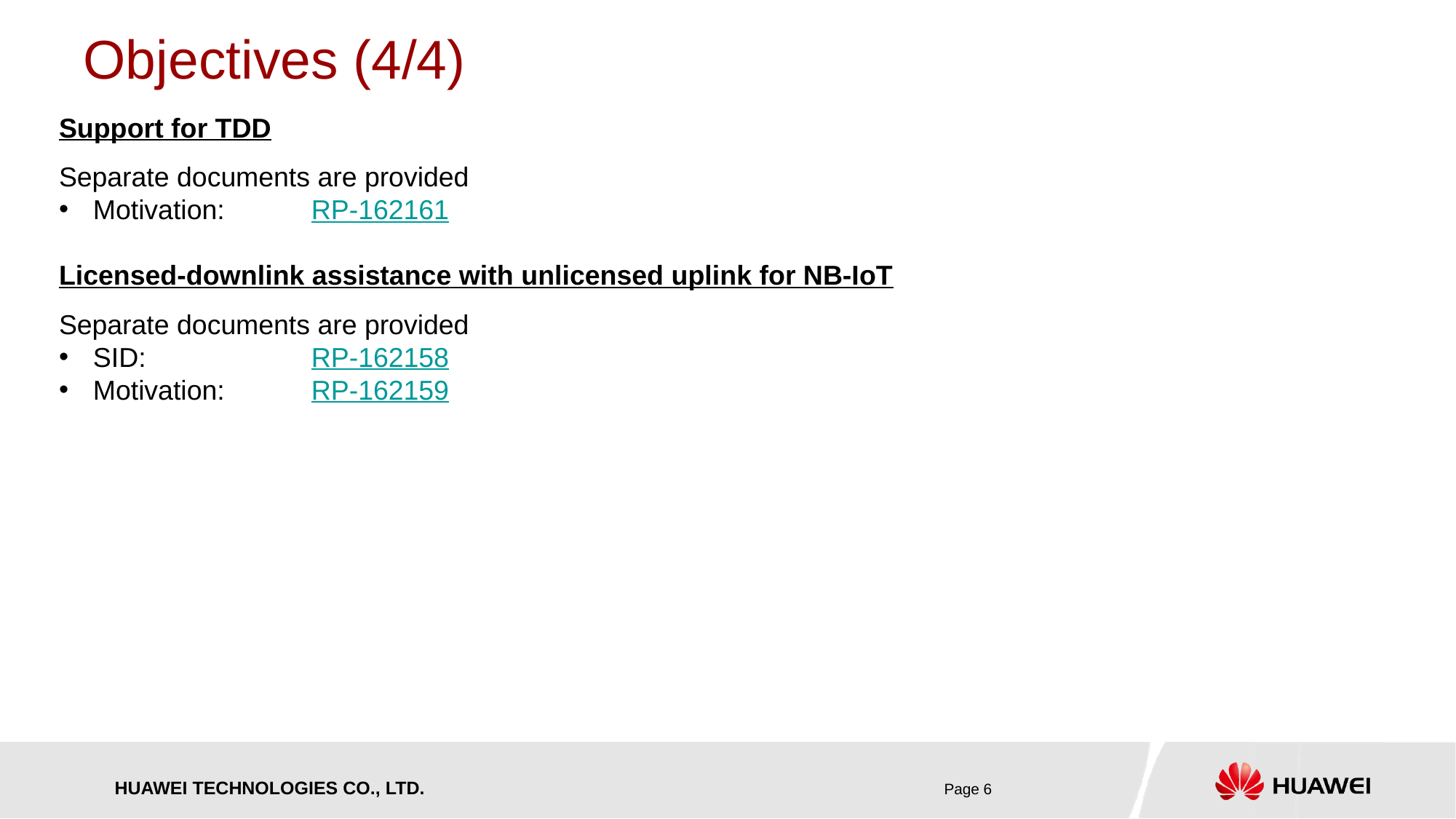

# Objectives (4/4)
Support for TDD
Separate documents are provided
Motivation:	RP-162161

Licensed-downlink assistance with unlicensed uplink for NB-IoT
Separate documents are provided
SID:		RP-162158
Motivation:	RP-162159